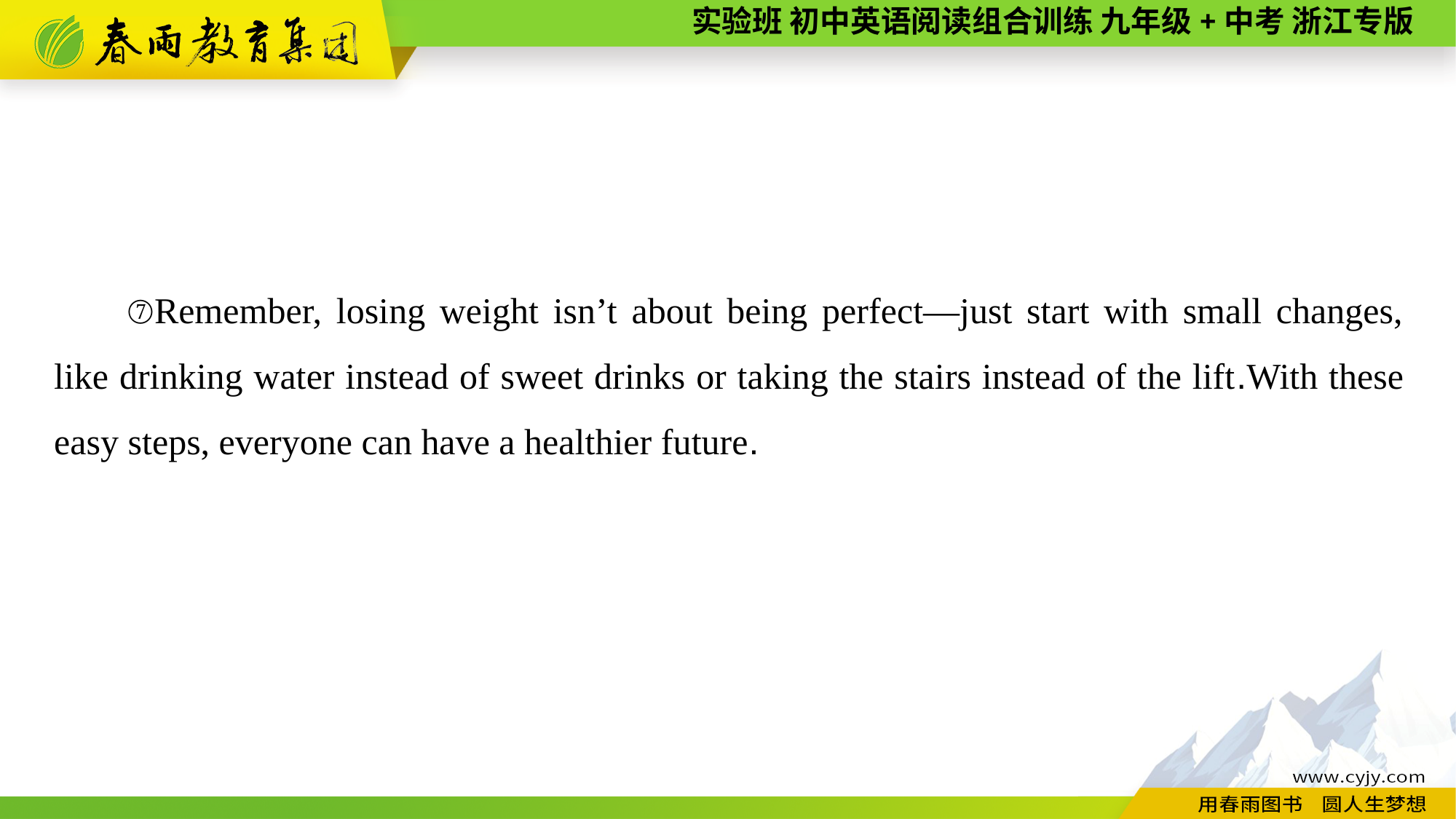

⑦Remember, losing weight isn’t about being perfect—just start with small changes, like drinking water instead of sweet drinks or taking the stairs instead of the lift.With these easy steps, everyone can have a healthier future.